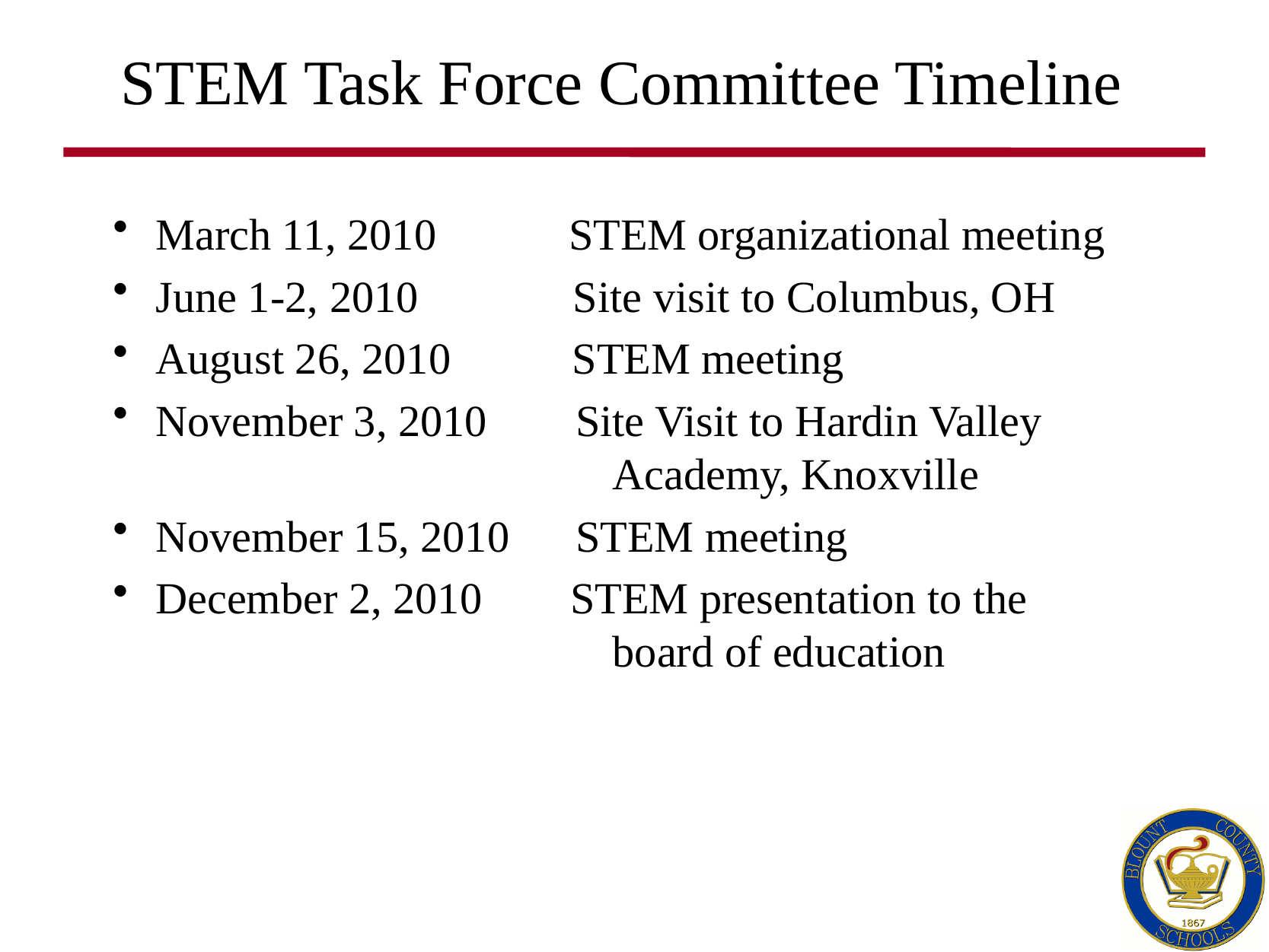

# STEM Task Force Committee Timeline

March 11, 2010            STEM organizational meeting
June 1-2, 2010              Site visit to Columbus, OH
August 26, 2010           STEM meeting
November 3, 2010        Site Visit to Hardin Valley 					     	Academy, Knoxville
November 15, 2010      STEM meeting
December 2, 2010        STEM presentation to the 					     	board of education